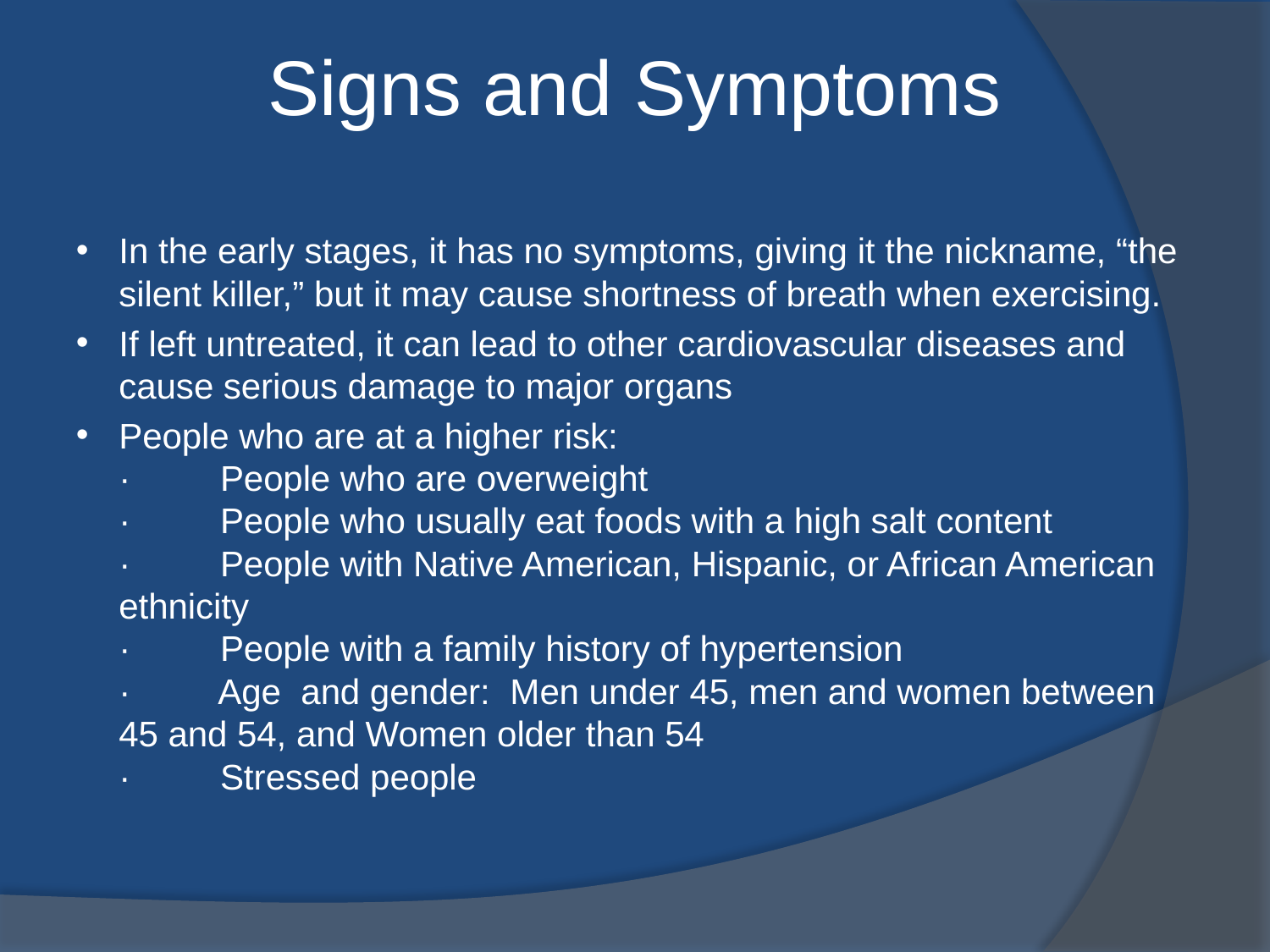

Signs and Symptoms
In the early stages, it has no symptoms, giving it the nickname, “the silent killer,” but it may cause shortness of breath when exercising.
If left untreated, it can lead to other cardiovascular diseases and cause serious damage to major organs
People who are at a higher risk:
·         People who are overweight
·         People who usually eat foods with a high salt content
·         People with Native American, Hispanic, or African American ethnicity
·         People with a family history of hypertension
·         Age  and gender:  Men under 45, men and women between 45 and 54, and Women older than 54
·         Stressed people